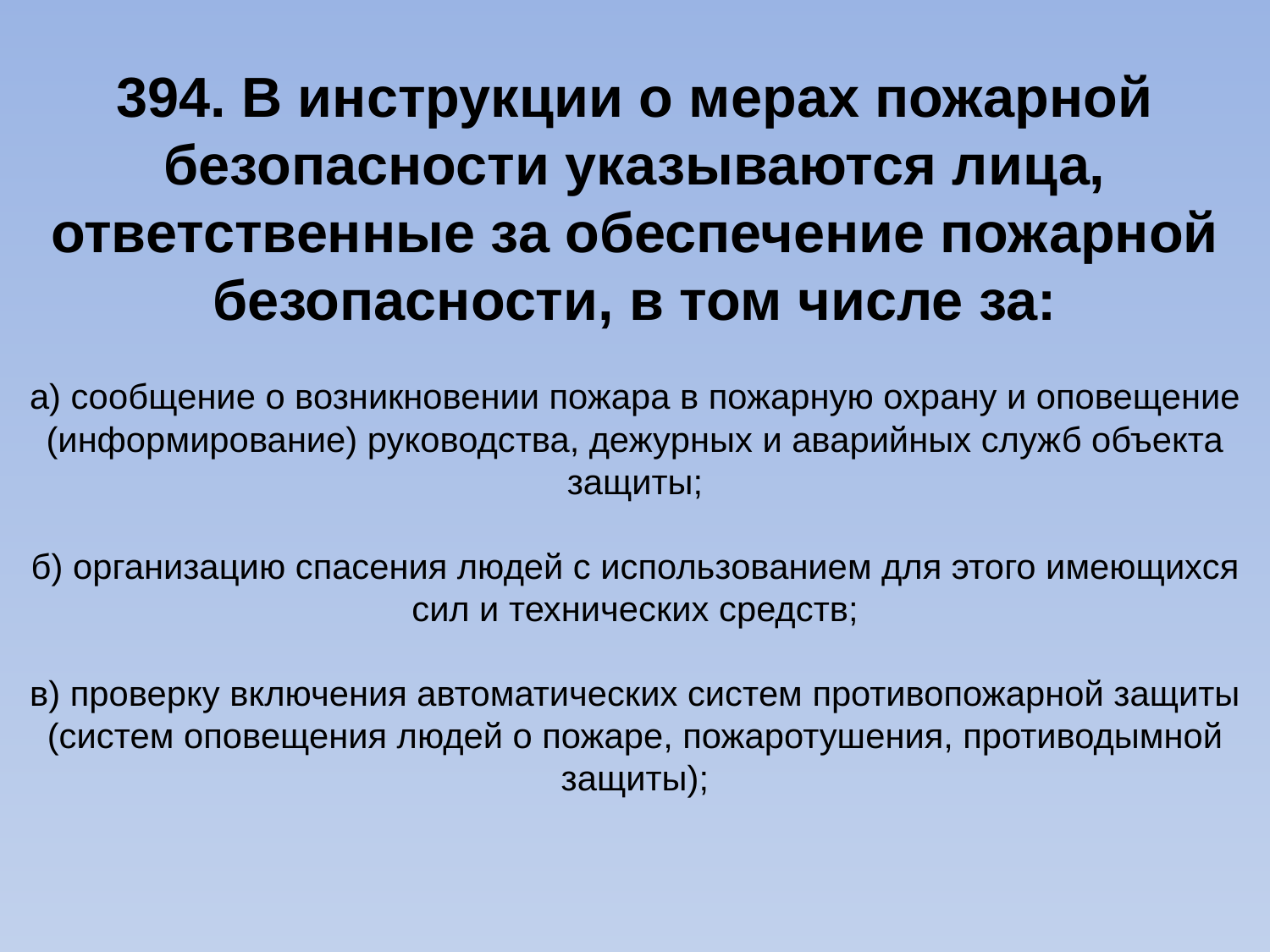

# 394. В инструкции о мерах пожарной безопасности указываются лица, ответственные за обеспечение пожарной безопасности, в том числе за: а) сообщение о возникновении пожара в пожарную охрану и оповещение (информирование) руководства, дежурных и аварийных служб объекта защиты; б) организацию спасения людей с использованием для этого имеющихся сил и технических средств; в) проверку включения автоматических систем противопожарной защиты (систем оповещения людей о пожаре, пожаротушения, противодымной защиты);